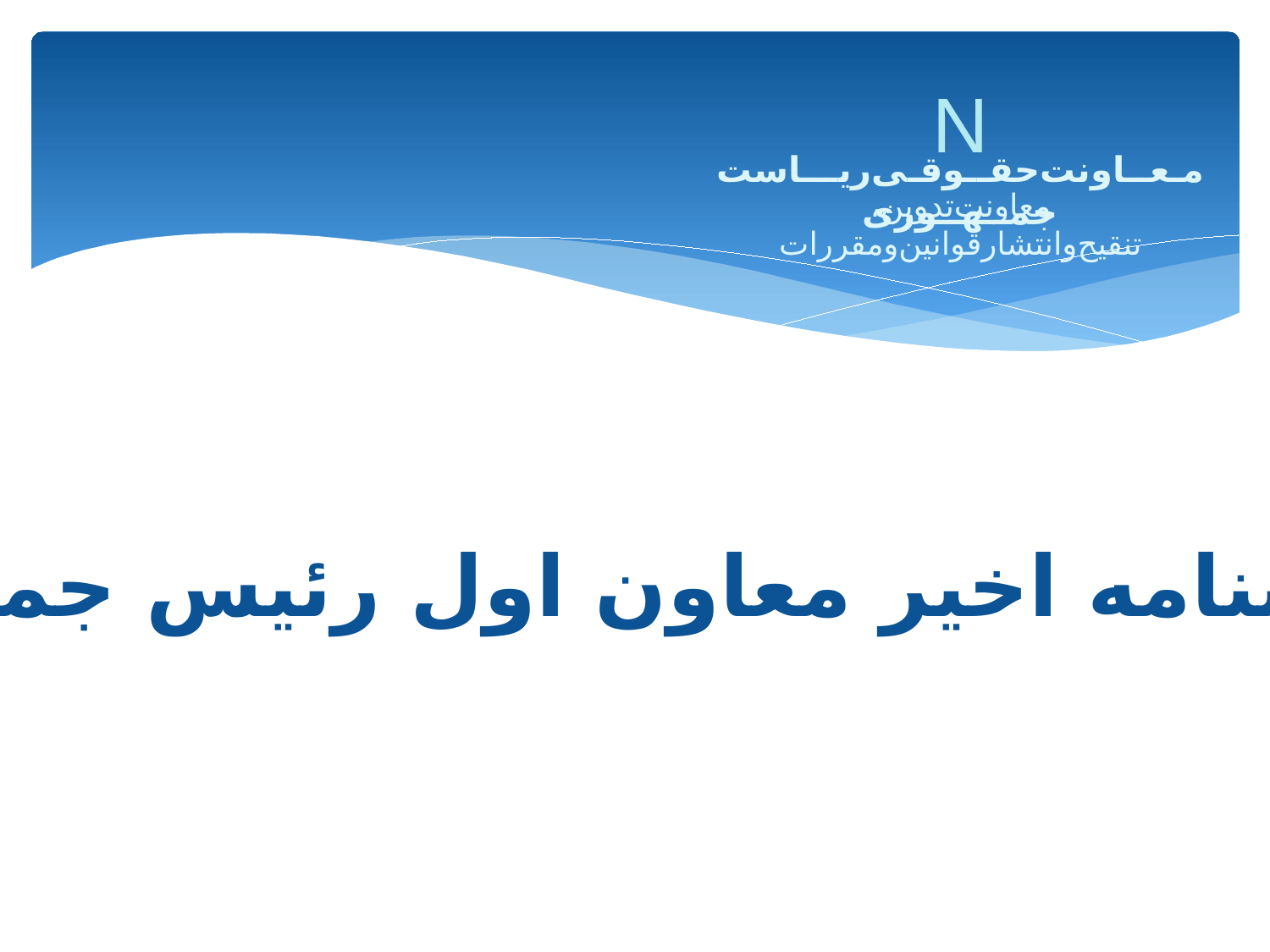

N
مـعــاونت‌حقــوقـی‌ریـــاست‌جمــهــوری
معاونت‌تدوین، تنقیح‌و‌انتشار‌قوانین‌و‌مقررات
بخشنامه اخیر معاون اول رئیس جمهور